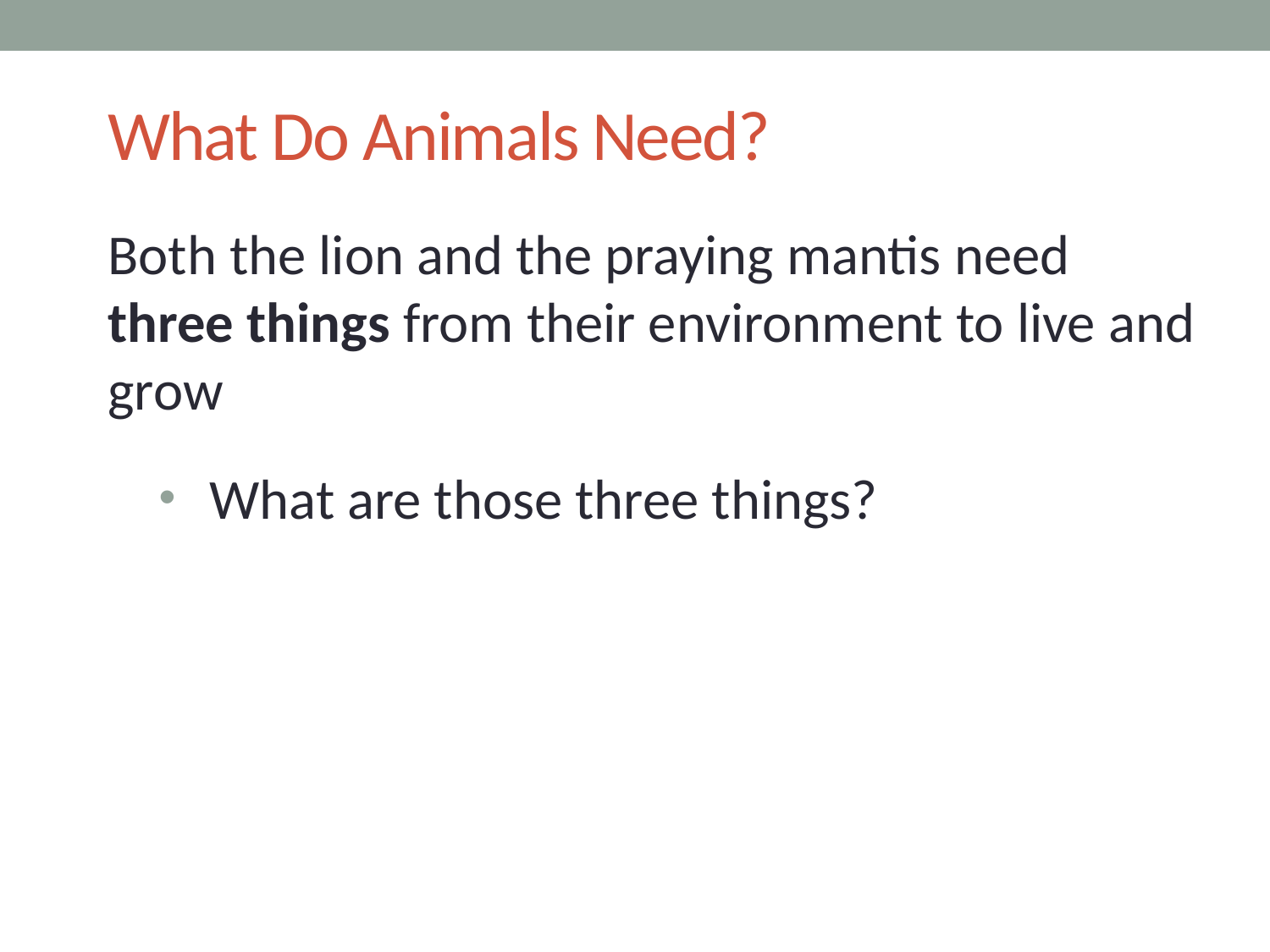

# What Do Animals Need?
Both the lion and the praying mantis need
three things from their environment to live and grow
What are those three things?